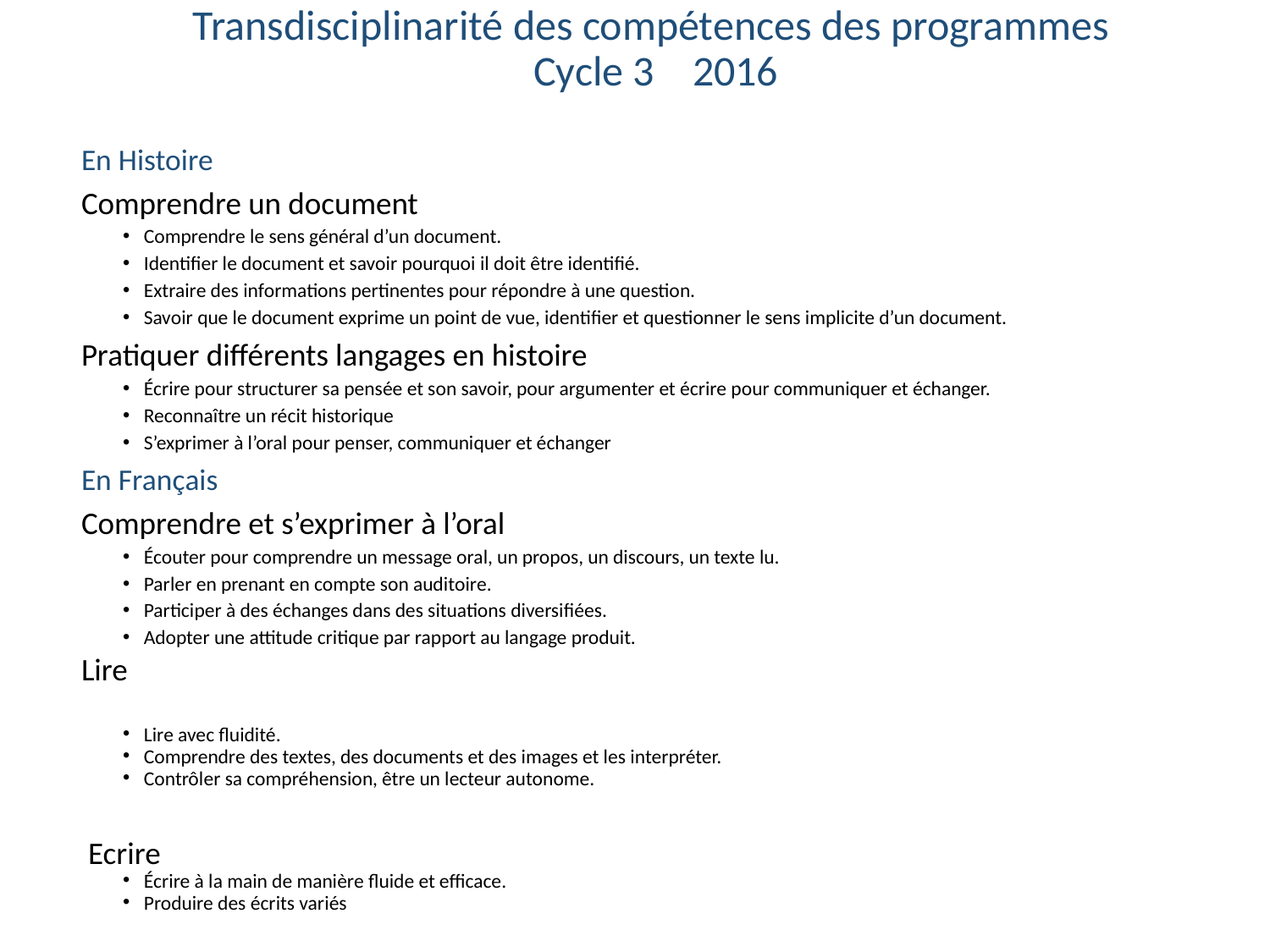

# Transdisciplinarité des compétences des programmes  Cycle 3    2016
En Histoire
Comprendre un document
Comprendre le sens général d’un document.
Identifier le document et savoir pourquoi il doit être identifié.
Extraire des informations pertinentes pour répondre à une question.
Savoir que le document exprime un point de vue, identifier et questionner le sens implicite d’un document.
Pratiquer différents langages en histoire
Écrire pour structurer sa pensée et son savoir, pour argumenter et écrire pour communiquer et échanger.
Reconnaître un récit historique
S’exprimer à l’oral pour penser, communiquer et échanger
En Français
Comprendre et s’exprimer à l’oral
Écouter pour comprendre un message oral, un propos, un discours, un texte lu.
Parler en prenant en compte son auditoire.
Participer à des échanges dans des situations diversifiées.
Adopter une attitude critique par rapport au langage produit.
Lire

Lire avec fluidité.
Comprendre des textes, des documents et des images et les interpréter.
Contrôler sa compréhension, être un lecteur autonome.

Ecrire
Écrire à la main de manière fluide et efficace.
Produire des écrits variés